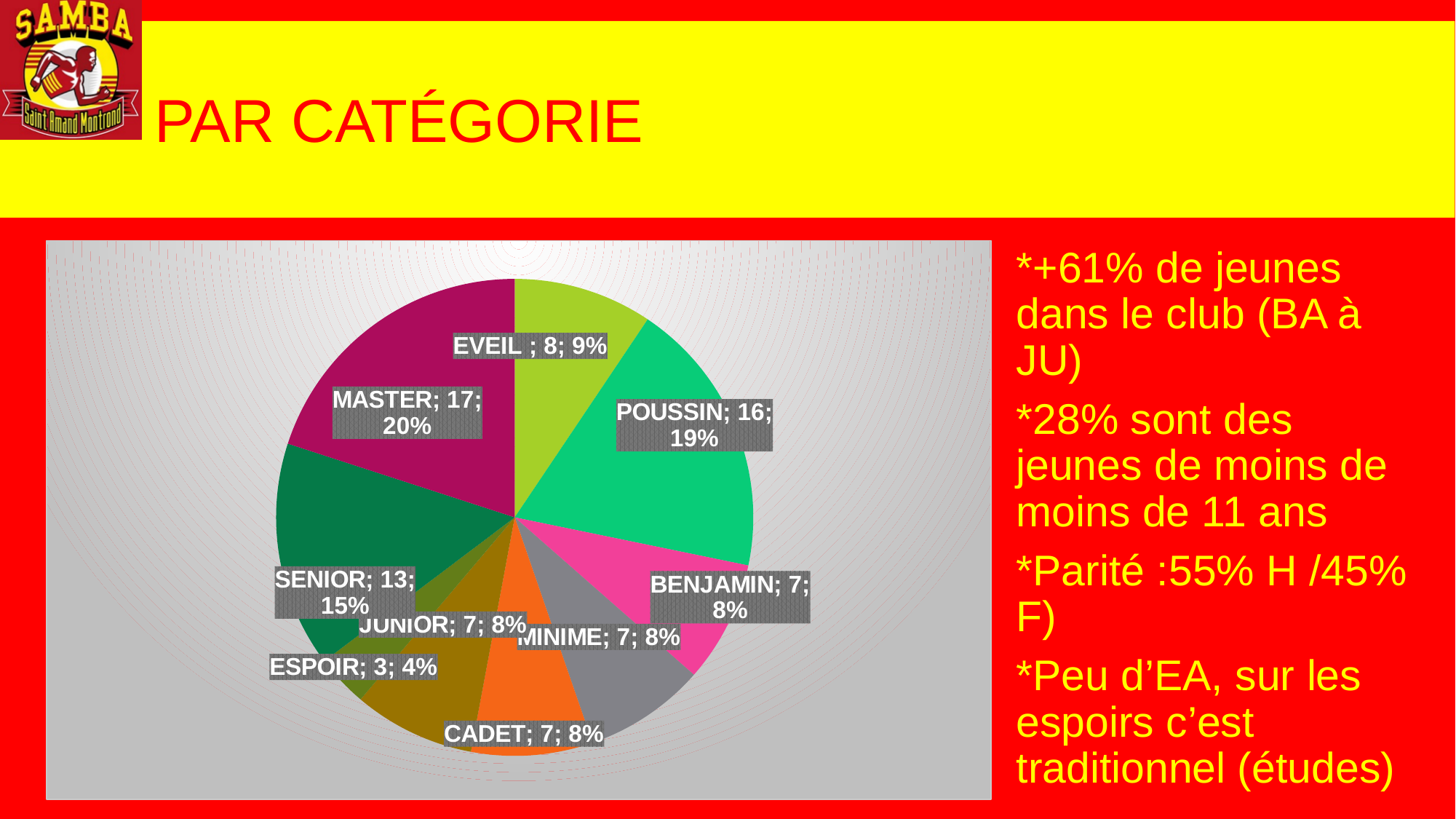

# Par catégorie

### Chart

| Category |  |
|---|---|
| BABY | 0.0 |
| EVEIL  | 8.0 |
| POUSSIN | 16.0 |
| BENJAMIN | 7.0 |
| MINIME | 7.0 |
| CADET | 7.0 |
| JUNIOR | 7.0 |
| ESPOIR | 3.0 |
| SENIOR | 13.0 |
| MASTER | 17.0 |
*+61% de jeunes dans le club (BA à JU)
*28% sont des jeunes de moins de moins de 11 ans
*Parité :55% H /45% F)
*Peu d’EA, sur les espoirs c’est traditionnel (études)